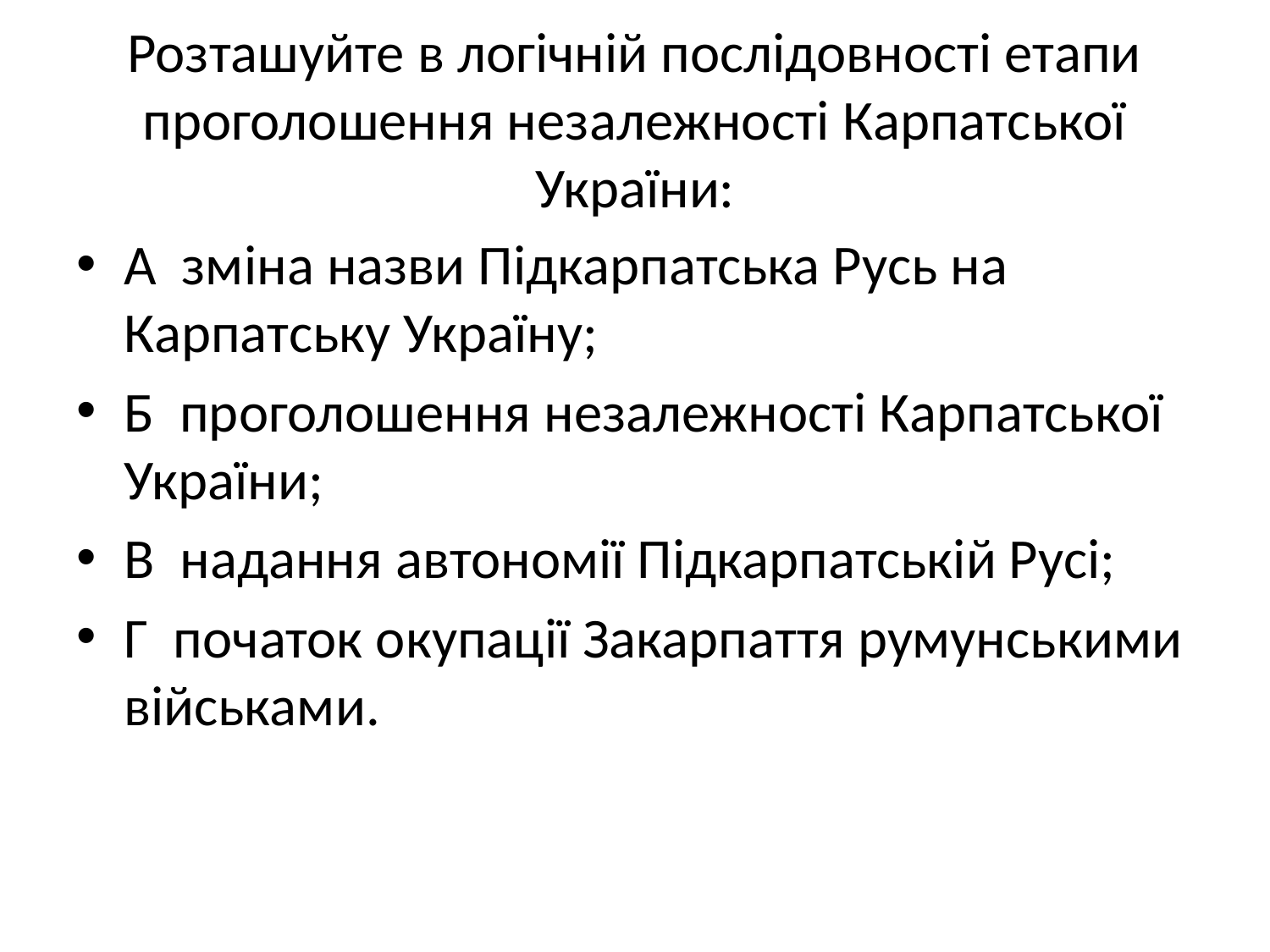

# Розташуйте в логічній послідовності етапи проголошення незалежності Карпатської України:
А  зміна назви Підкарпатська Русь на Карпатську Україну;
Б  проголошення незалежності Карпатської України;
В  надання автономії Підкарпатській Русі;
Г  початок окупації Закарпаття румунськими військами.